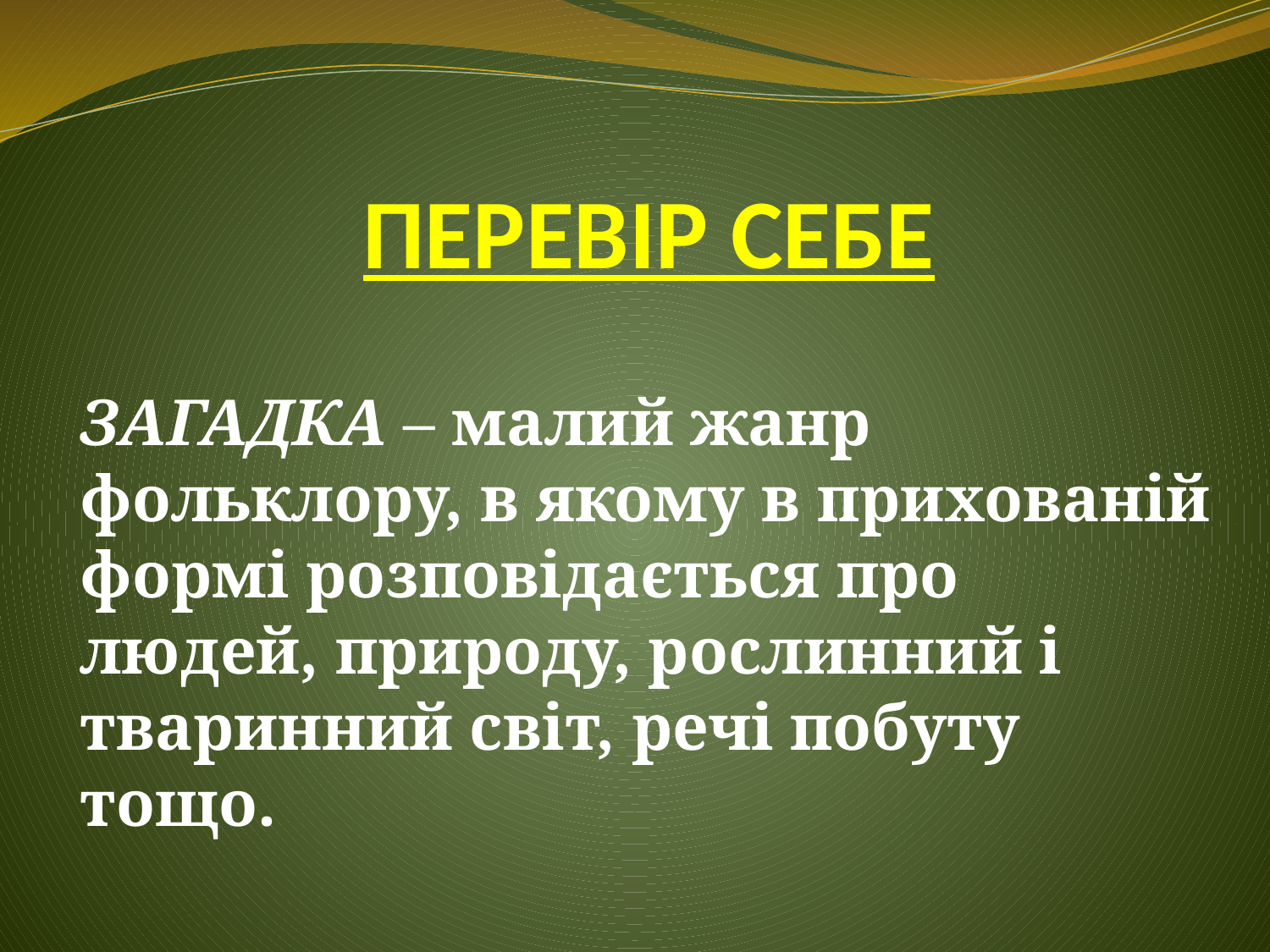

# ПЕРЕВІР СЕБЕ
ЗАГАДКА – малий жанр фольклору, в якому в прихованій формі розповідається про людей, природу, рослинний і тваринний світ, речі побуту тощо.